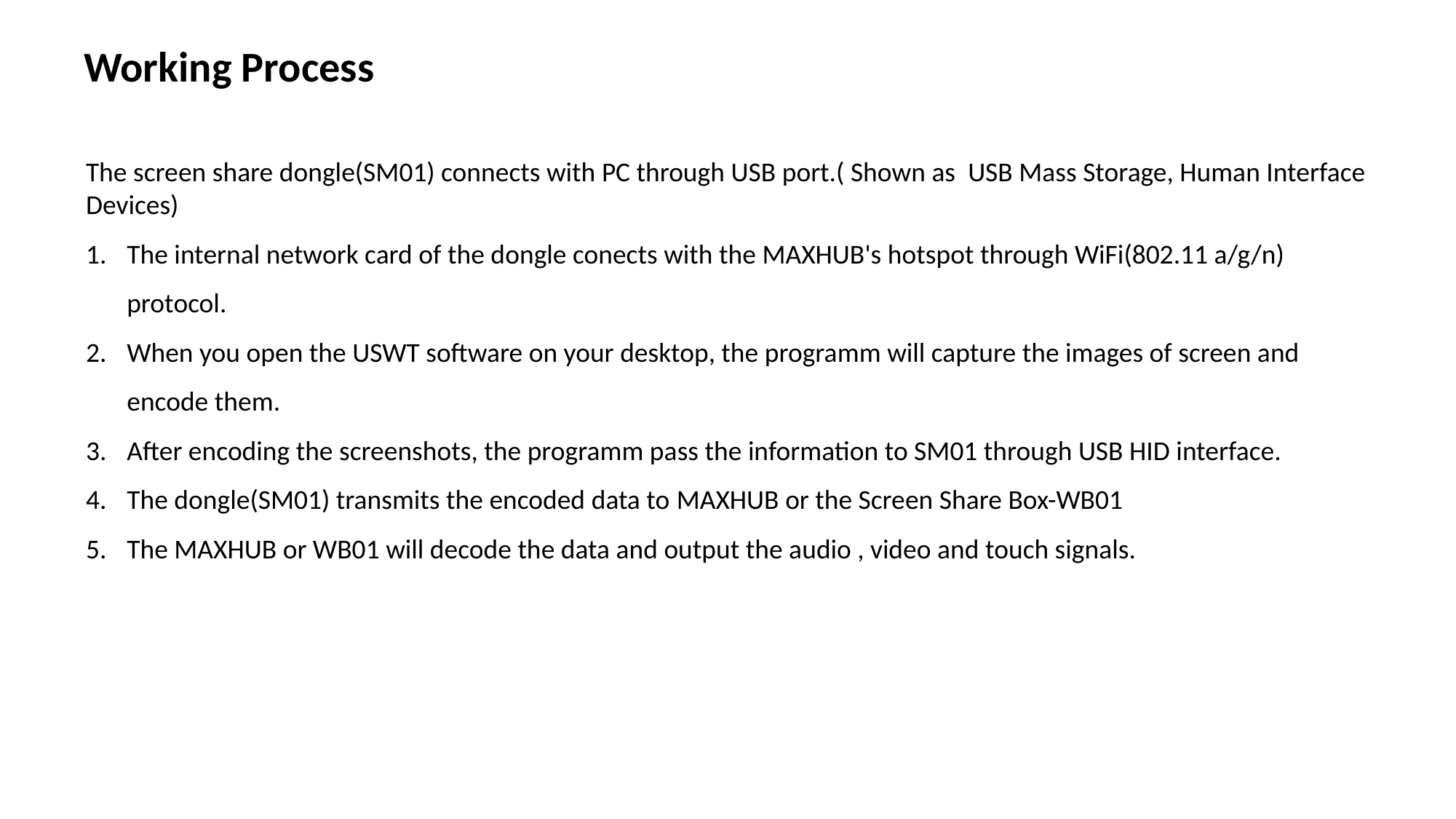

Working Process
The screen share dongle(SM01) connects with PC through USB port.( Shown as  USB Mass Storage, Human Interface Devices)
The internal network card of the dongle conects with the MAXHUB's hotspot through WiFi(802.11 a/g/n) protocol.
When you open the USWT software on your desktop, the programm will capture the images of screen and encode them.
After encoding the screenshots, the programm pass the information to SM01 through USB HID interface.
The dongle(SM01) transmits the encoded data to MAXHUB or the Screen Share Box-WB01
The MAXHUB or WB01 will decode the data and output the audio , video and touch signals.